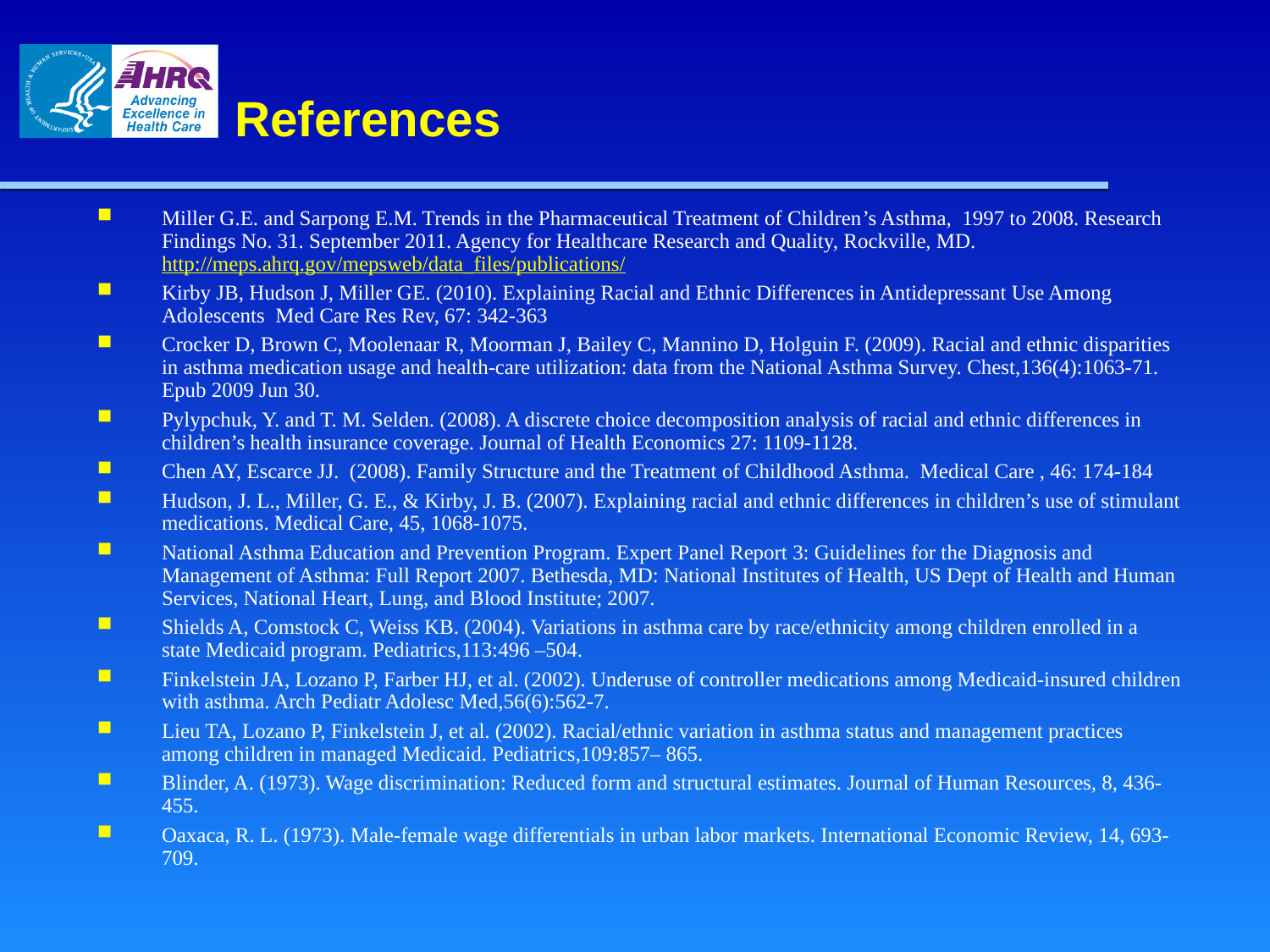

# References
Miller G.E. and Sarpong E.M. Trends in the Pharmaceutical Treatment of Children’s Asthma,  1997 to 2008. Research Findings No. 31. September 2011. Agency for Healthcare Research and Quality, Rockville, MD.  http://meps.ahrq.gov/mepsweb/data_files/publications/
Kirby JB, Hudson J, Miller GE. (2010). Explaining Racial and Ethnic Differences in Antidepressant Use Among Adolescents  Med Care Res Rev, 67: 342-363
Crocker D, Brown C, Moolenaar R, Moorman J, Bailey C, Mannino D, Holguin F. (2009). Racial and ethnic disparities in asthma medication usage and health-care utilization: data from the National Asthma Survey. Chest,136(4):1063-71. Epub 2009 Jun 30.
Pylypchuk, Y. and T. M. Selden. (2008). A discrete choice decomposition analysis of racial and ethnic differences in children’s health insurance coverage. Journal of Health Economics 27: 1109-1128.
Chen AY, Escarce JJ.  (2008). Family Structure and the Treatment of Childhood Asthma.  Medical Care , 46: 174-184
Hudson, J. L., Miller, G. E., & Kirby, J. B. (2007). Explaining racial and ethnic differences in children’s use of stimulant medications. Medical Care, 45, 1068-1075.
National Asthma Education and Prevention Program. Expert Panel Report 3: Guidelines for the Diagnosis and Management of Asthma: Full Report 2007. Bethesda, MD: National Institutes of Health, US Dept of Health and Human Services, National Heart, Lung, and Blood Institute; 2007.
Shields A, Comstock C, Weiss KB. (2004). Variations in asthma care by race/ethnicity among children enrolled in a state Medicaid program. Pediatrics,113:496 –504.
Finkelstein JA, Lozano P, Farber HJ, et al. (2002). Underuse of controller medications among Medicaid-insured children with asthma. Arch Pediatr Adolesc Med,56(6):562-7.
Lieu TA, Lozano P, Finkelstein J, et al. (2002). Racial/ethnic variation in asthma status and management practices among children in managed Medicaid. Pediatrics,109:857– 865.
Blinder, A. (1973). Wage discrimination: Reduced form and structural estimates. Journal of Human Resources, 8, 436-455.
Oaxaca, R. L. (1973). Male-female wage differentials in urban labor markets. International Economic Review, 14, 693-709.